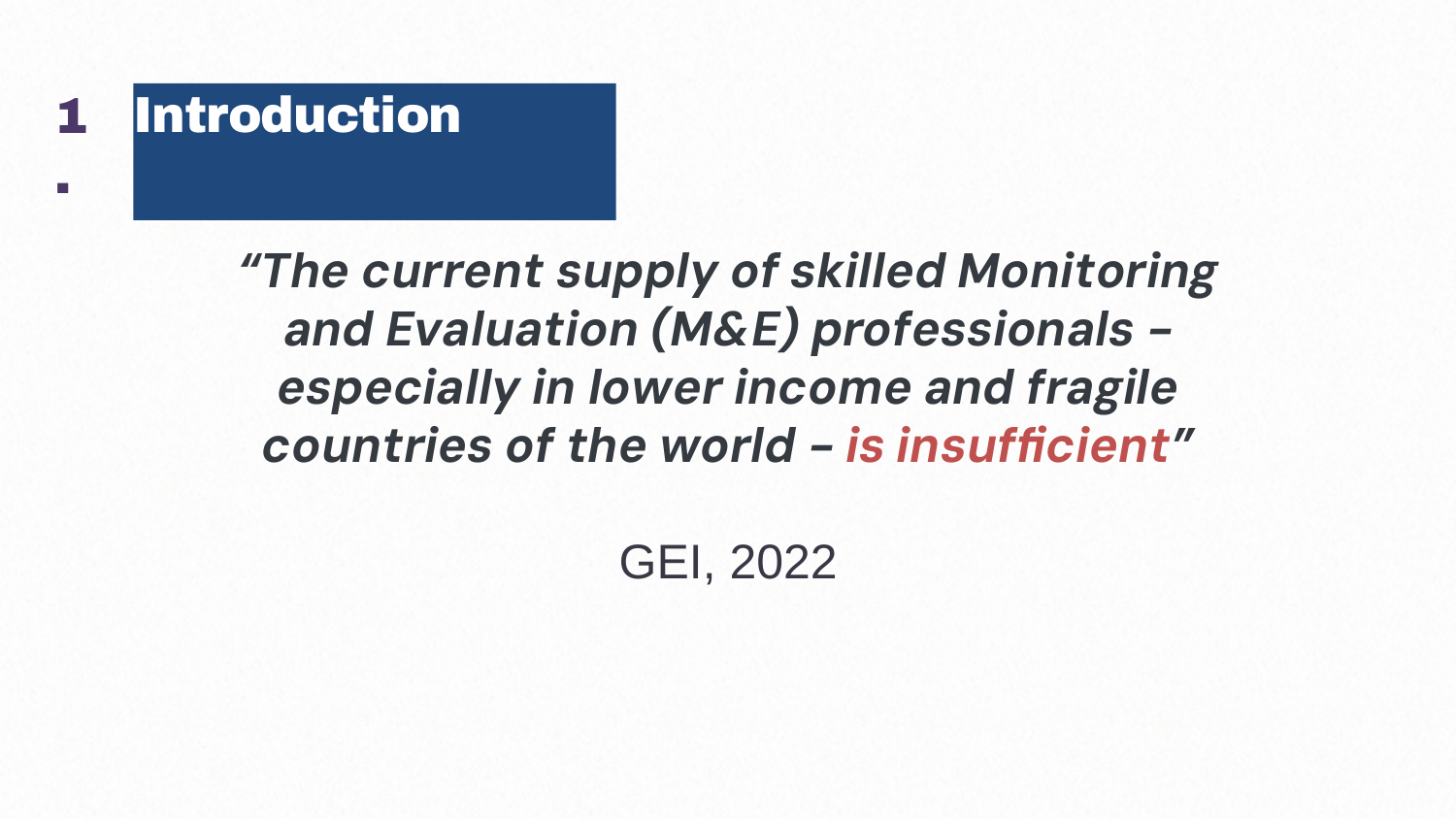

1.
# Introduction
“The current supply of skilled Monitoring and Evaluation (M&E) professionals - especially in lower income and fragile countries of the world - is insufficient”

 GEI, 2022